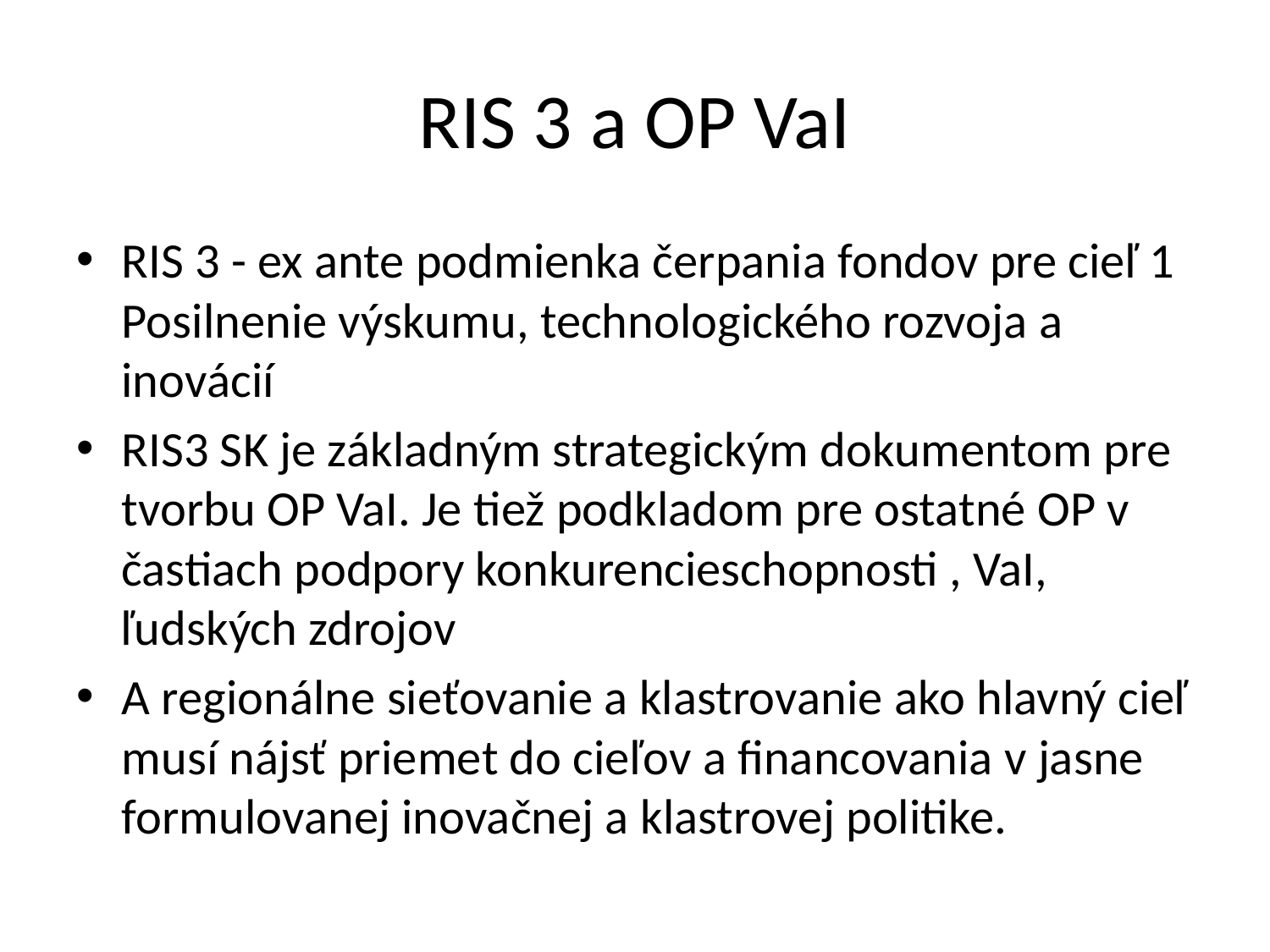

# RIS 3 a OP VaI
RIS 3 - ex ante podmienka čerpania fondov pre cieľ 1 Posilnenie výskumu, technologického rozvoja a inovácií
RIS3 SK je základným strategickým dokumentom pre tvorbu OP VaI. Je tiež podkladom pre ostatné OP v častiach podpory konkurencieschopnosti , VaI, ľudských zdrojov
A regionálne sieťovanie a klastrovanie ako hlavný cieľ musí nájsť priemet do cieľov a financovania v jasne formulovanej inovačnej a klastrovej politike.